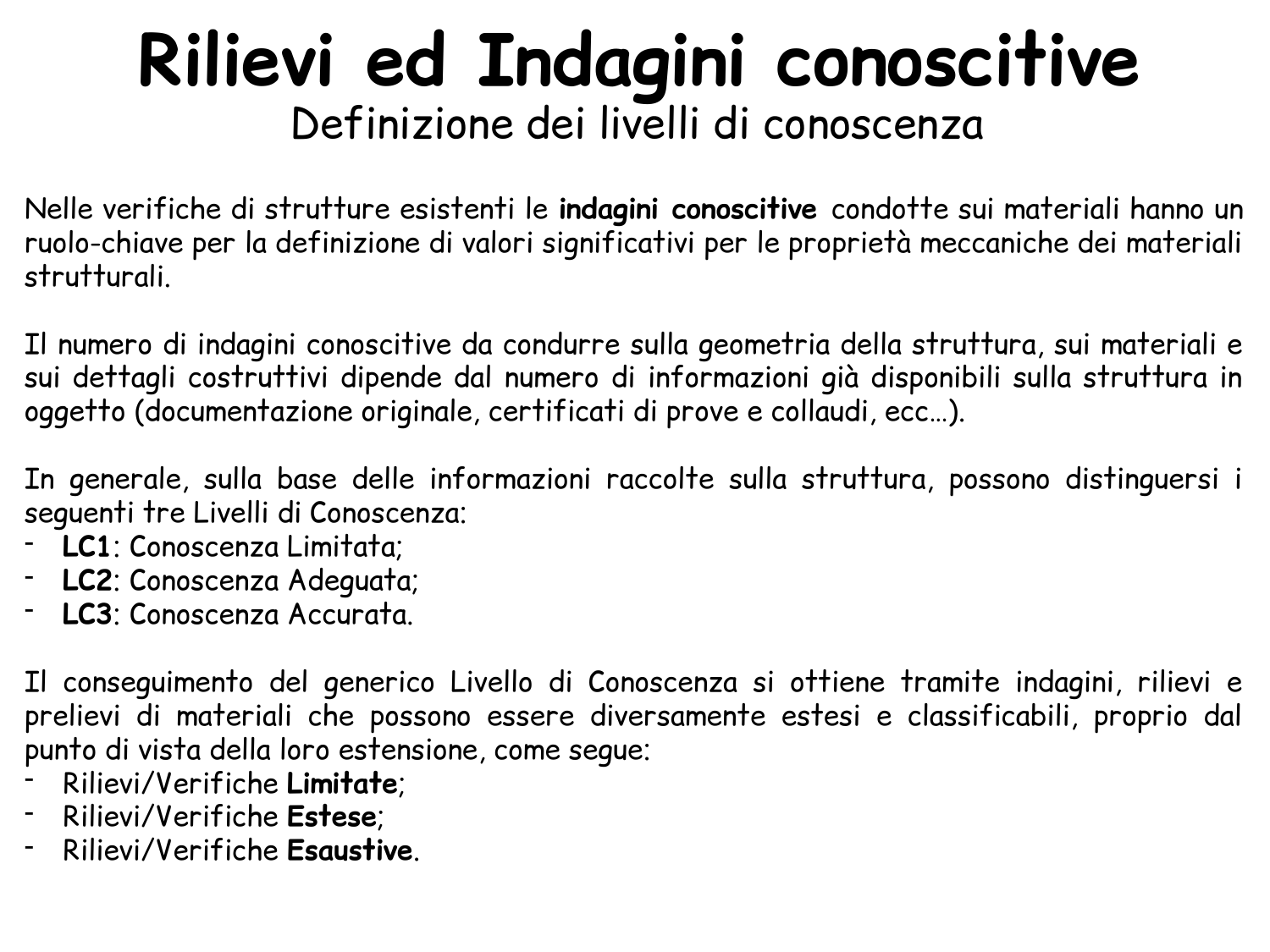

Rilievi ed Indagini conoscitive
Definizione dei livelli di conoscenza
Nelle verifiche di strutture esistenti le indagini conoscitive condotte sui materiali hanno un ruolo-chiave per la definizione di valori significativi per le proprietà meccaniche dei materiali strutturali.

Il numero di indagini conoscitive da condurre sulla geometria della struttura, sui materiali e sui dettagli costruttivi dipende dal numero di informazioni già disponibili sulla struttura in oggetto (documentazione originale, certificati di prove e collaudi, ecc…).

In generale, sulla base delle informazioni raccolte sulla struttura, possono distinguersi i seguenti tre Livelli di Conoscenza:
 LC1: Conoscenza Limitata;
 LC2: Conoscenza Adeguata;
 LC3: Conoscenza Accurata.

Il conseguimento del generico Livello di Conoscenza si ottiene tramite indagini, rilievi e prelievi di materiali che possono essere diversamente estesi e classificabili, proprio dal punto di vista della loro estensione, come segue:
 Rilievi/Verifiche Limitate;
 Rilievi/Verifiche Estese;
 Rilievi/Verifiche Esaustive.